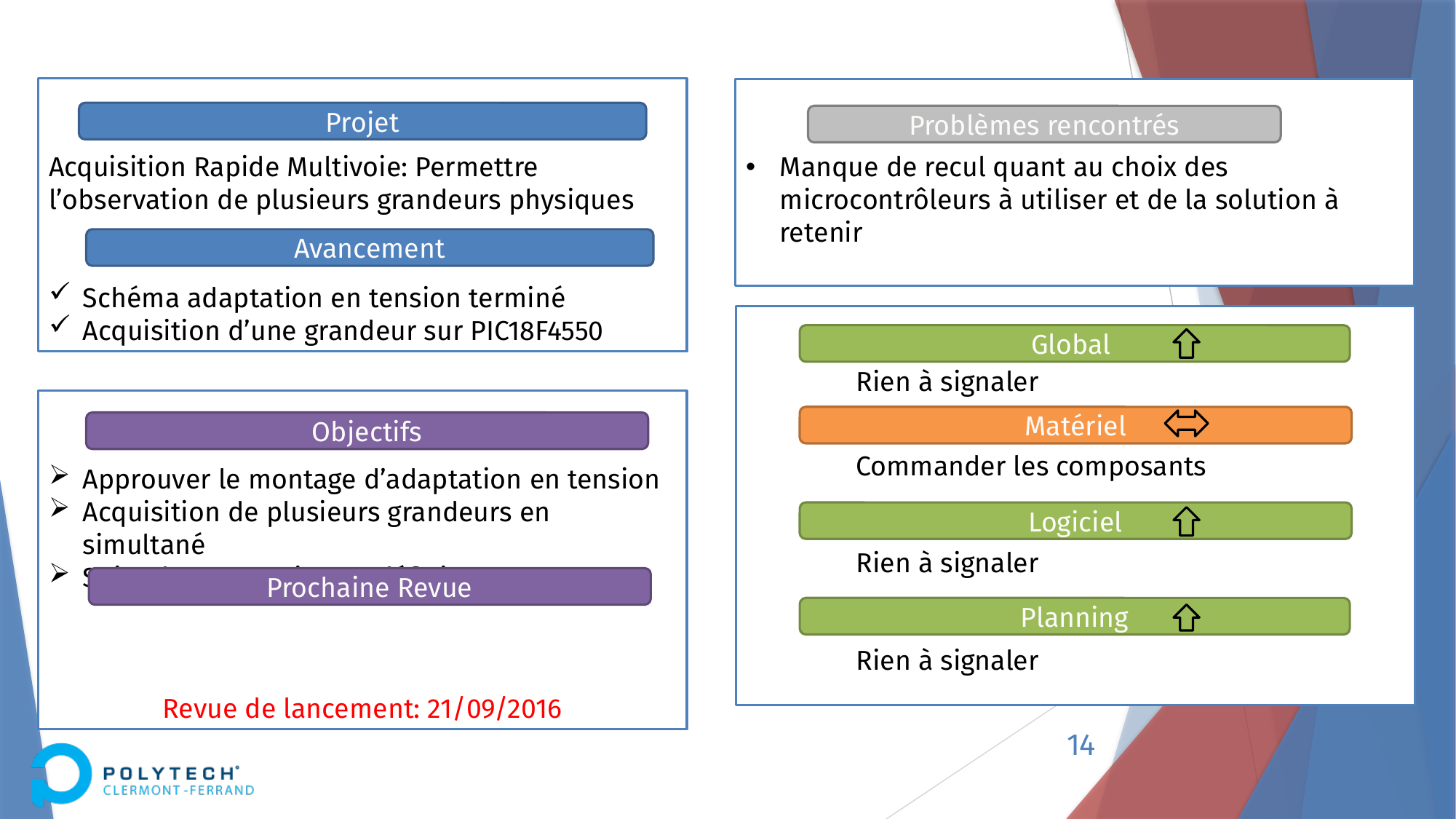

Acquisition Rapide Multivoie: Permettre l’observation de plusieurs grandeurs physiques

Schéma adaptation en tension terminé
Acquisition d’une grandeur sur PIC18F4550

Manque de recul quant au choix des microcontrôleurs à utiliser et de la solution à retenir

Projet
Problèmes rencontrés
Avancement

	Rien à signaler

	Commander les composants

	Rien à signaler

	Rien à signaler

Global

Approuver le montage d’adaptation en tension
Acquisition de plusieurs grandeurs en simultané
Sujet de sous-traitance défini

Revue de lancement: 21/09/2016
Matériel

Objectifs
Logiciel

Prochaine Revue
Planning

14